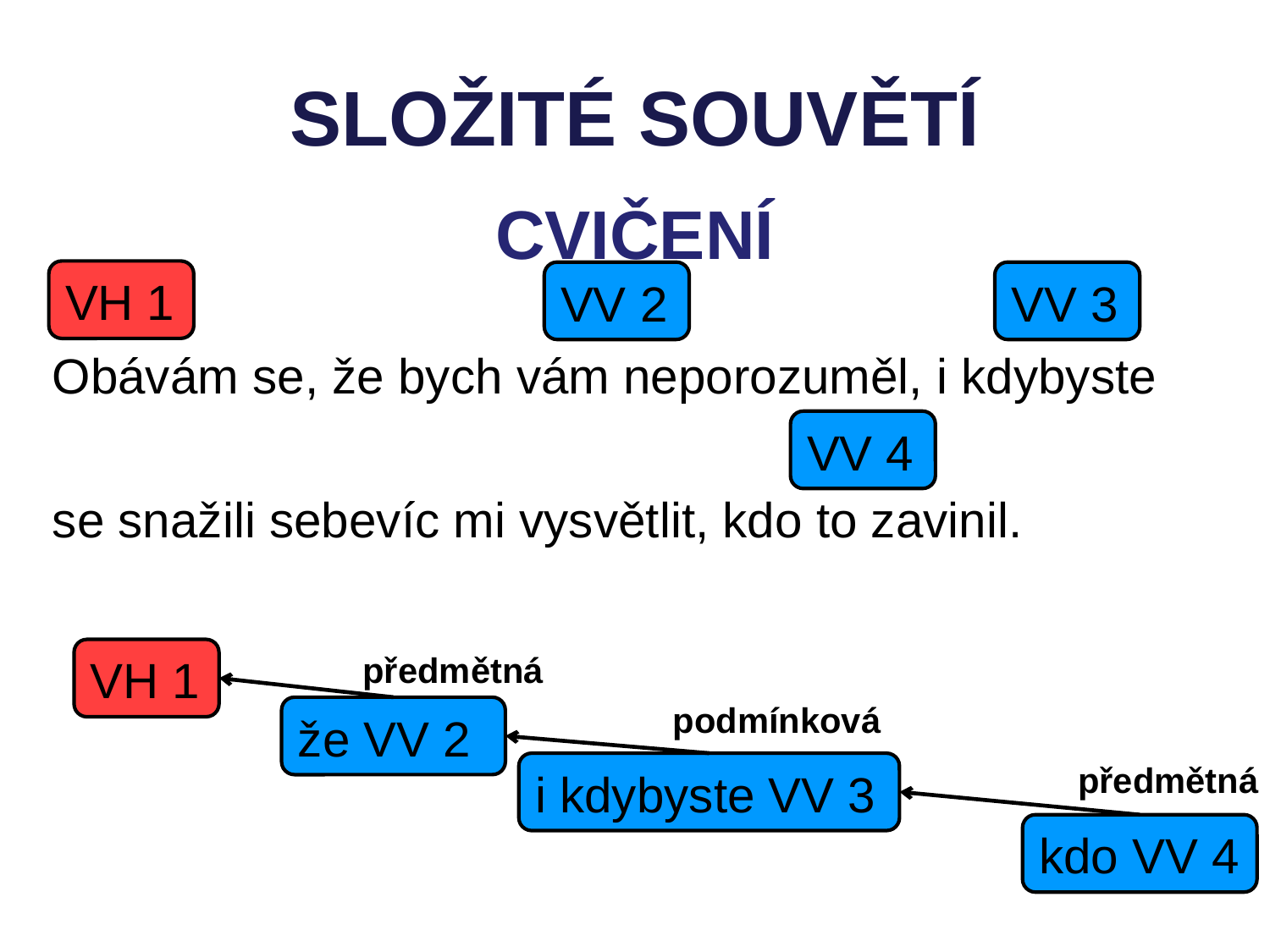

SLOŽITÉ SOUVĚTÍ
CVIČENÍ
VH 1
VV 2
VV 3
Obávám se, že bych vám neporozuměl, i kdybyste

se snažili sebevíc mi vysvětlit, kdo to zavinil.
VV 4
VH 1
předmětná
podmínková
že VV 2
předmětná
i kdybyste VV 3
kdo VV 4